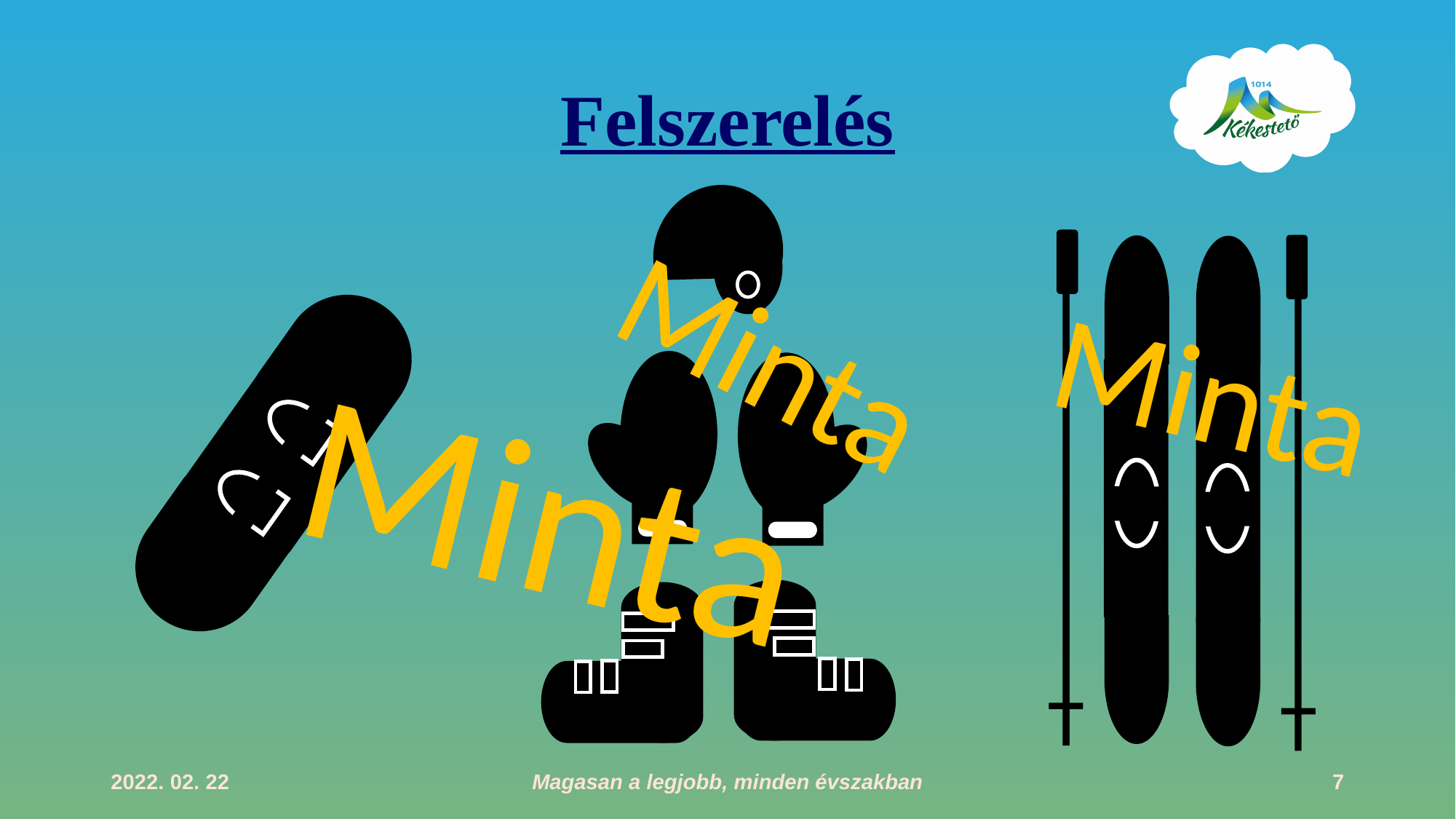

# Felszerelés

Minta
Minta
Minta

2022. 02. 22
Magasan a legjobb, minden évszakban
7